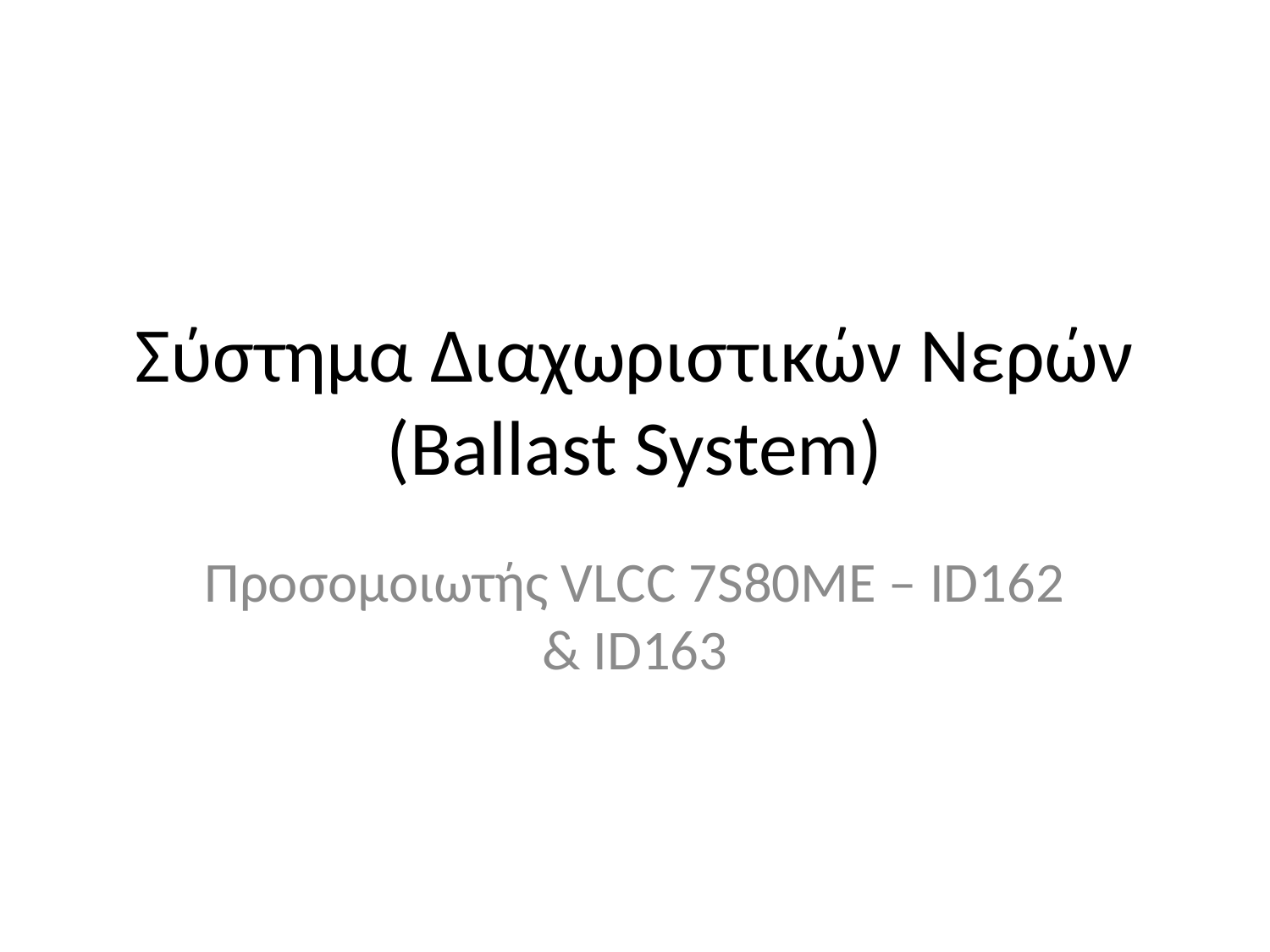

# Σύστημα Διαχωριστικών Νερών (Ballast System)
Προσομοιωτής VLCC 7S80ME – ID162 & ID163